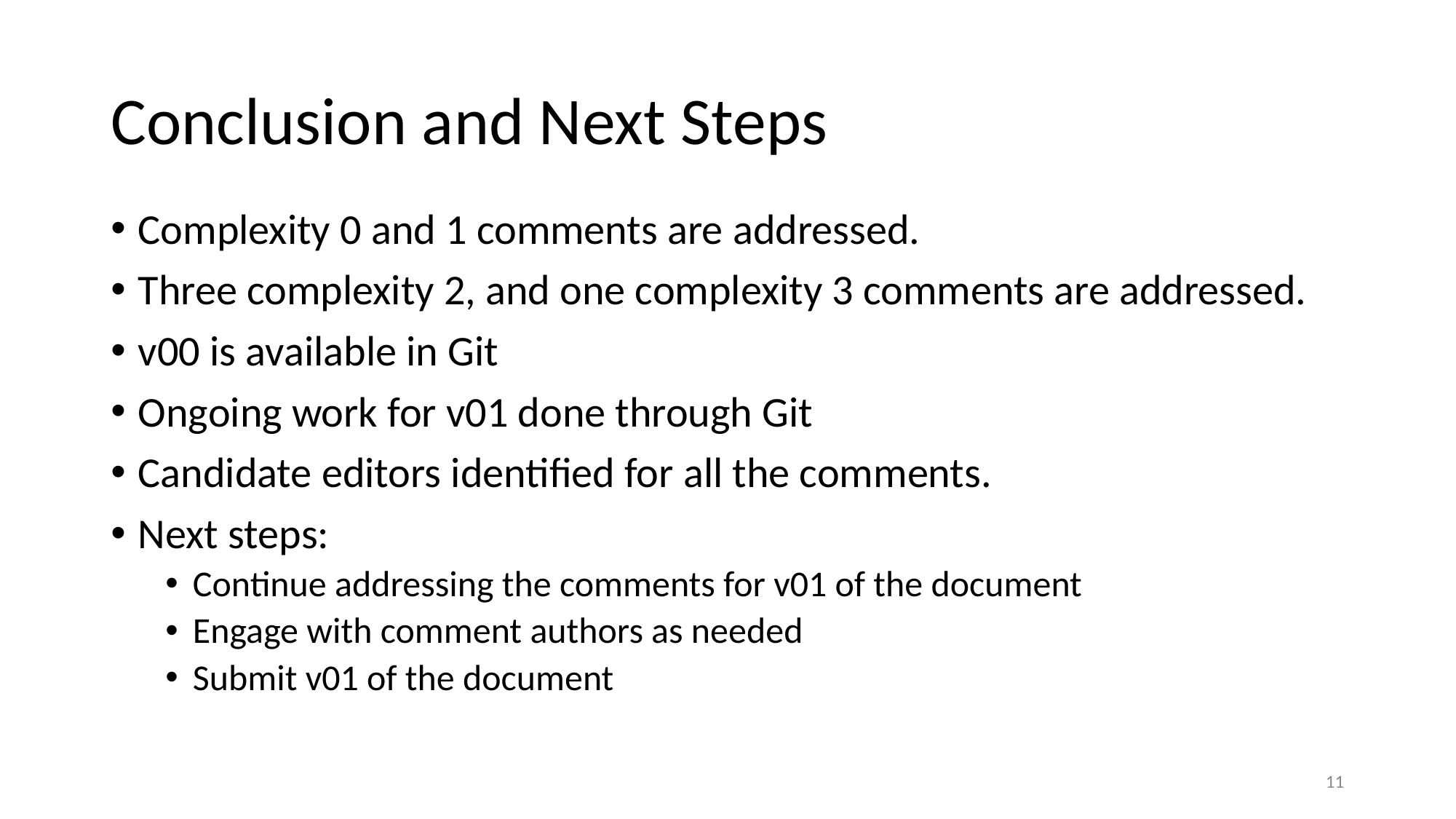

# Conclusion and Next Steps
Complexity 0 and 1 comments are addressed.
Three complexity 2, and one complexity 3 comments are addressed.
v00 is available in Git
Ongoing work for v01 done through Git
Candidate editors identified for all the comments.
Next steps:
Continue addressing the comments for v01 of the document
Engage with comment authors as needed
Submit v01 of the document

11